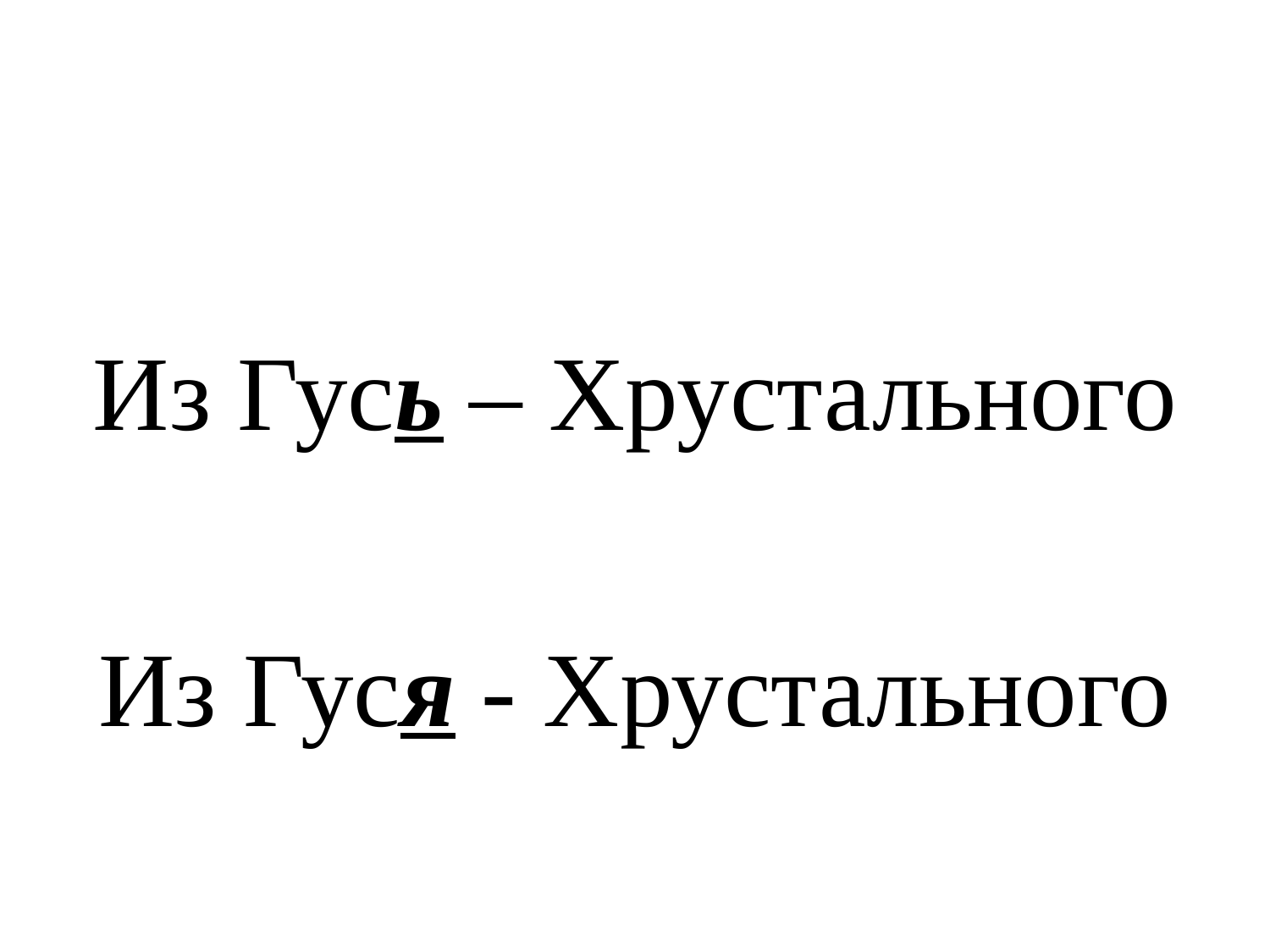

#
Из Гусь – Хрустального

Из Гуся - Хрустального